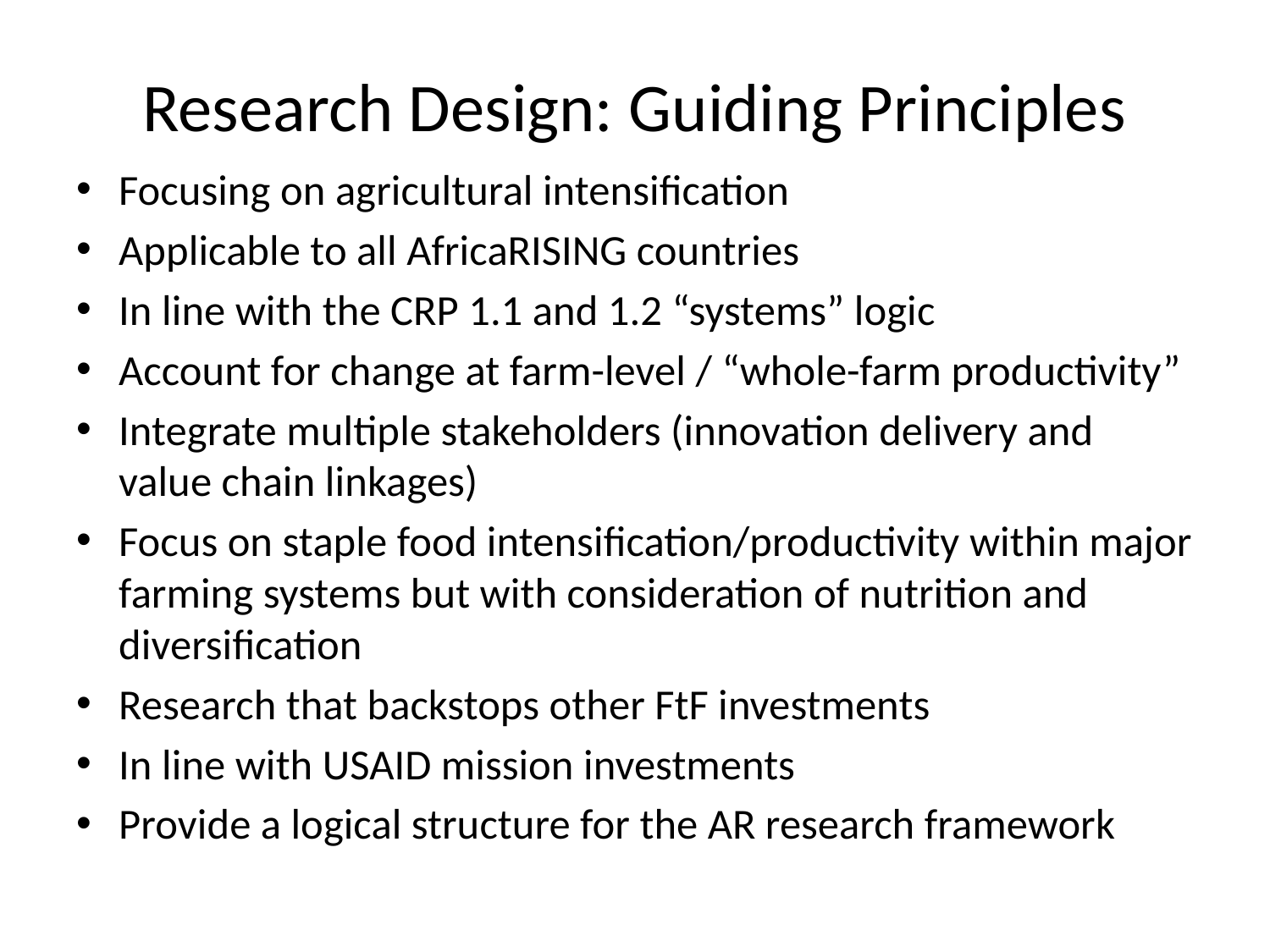

# Research Design: Guiding Principles
Focusing on agricultural intensification
Applicable to all AfricaRISING countries
In line with the CRP 1.1 and 1.2 “systems” logic
Account for change at farm-level / “whole-farm productivity”
Integrate multiple stakeholders (innovation delivery and value chain linkages)
Focus on staple food intensification/productivity within major farming systems but with consideration of nutrition and diversification
Research that backstops other FtF investments
In line with USAID mission investments
Provide a logical structure for the AR research framework